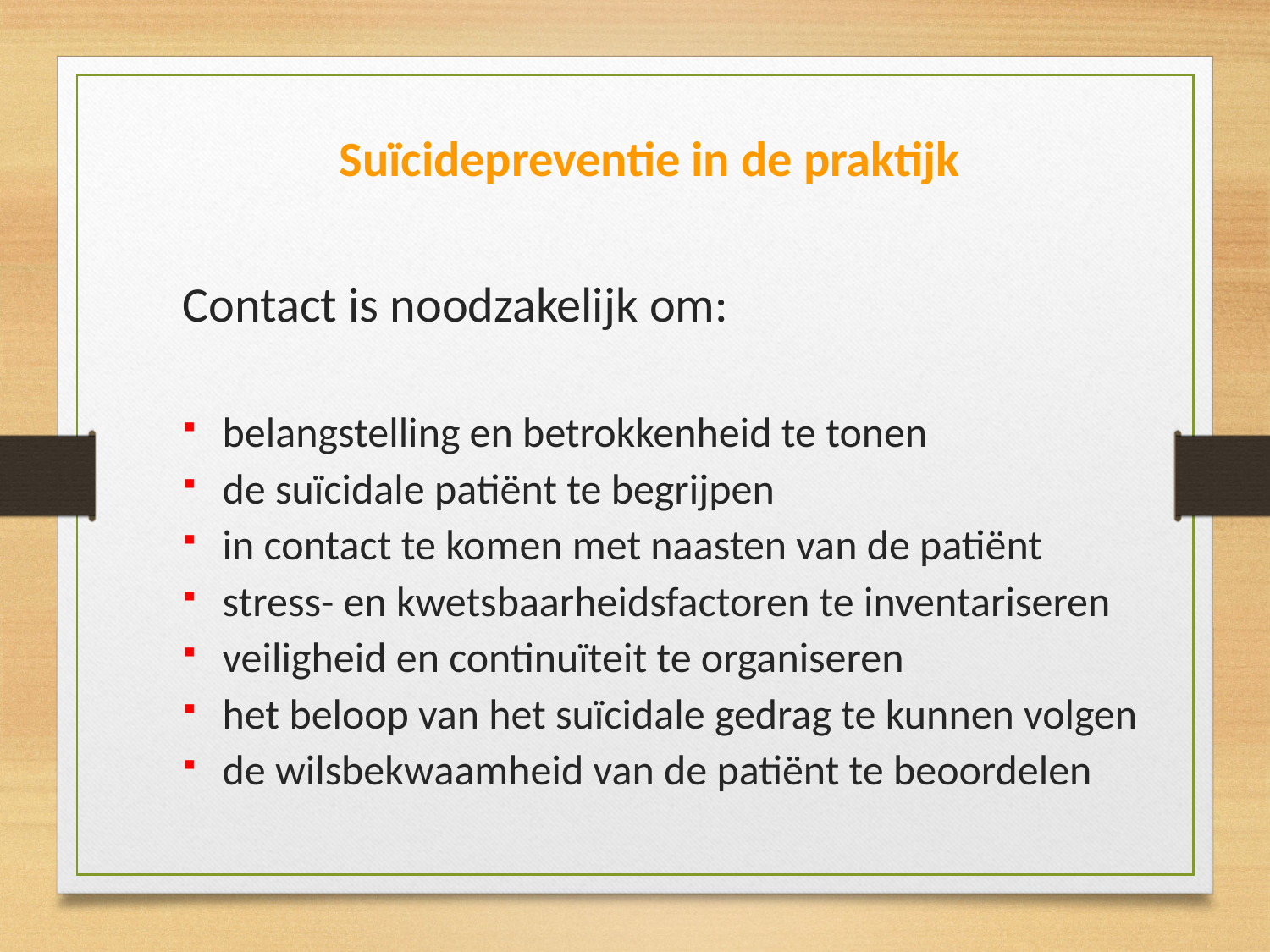

Suïcidepreventie in de praktijk
Contact is noodzakelijk om:

belangstelling en betrokkenheid te tonen
de suïcidale patiënt te begrijpen
in contact te komen met naasten van de patiënt
stress- en kwetsbaarheidsfactoren te inventariseren
veiligheid en continuïteit te organiseren
het beloop van het suïcidale gedrag te kunnen volgen
de wilsbekwaamheid van de patiënt te beoordelen